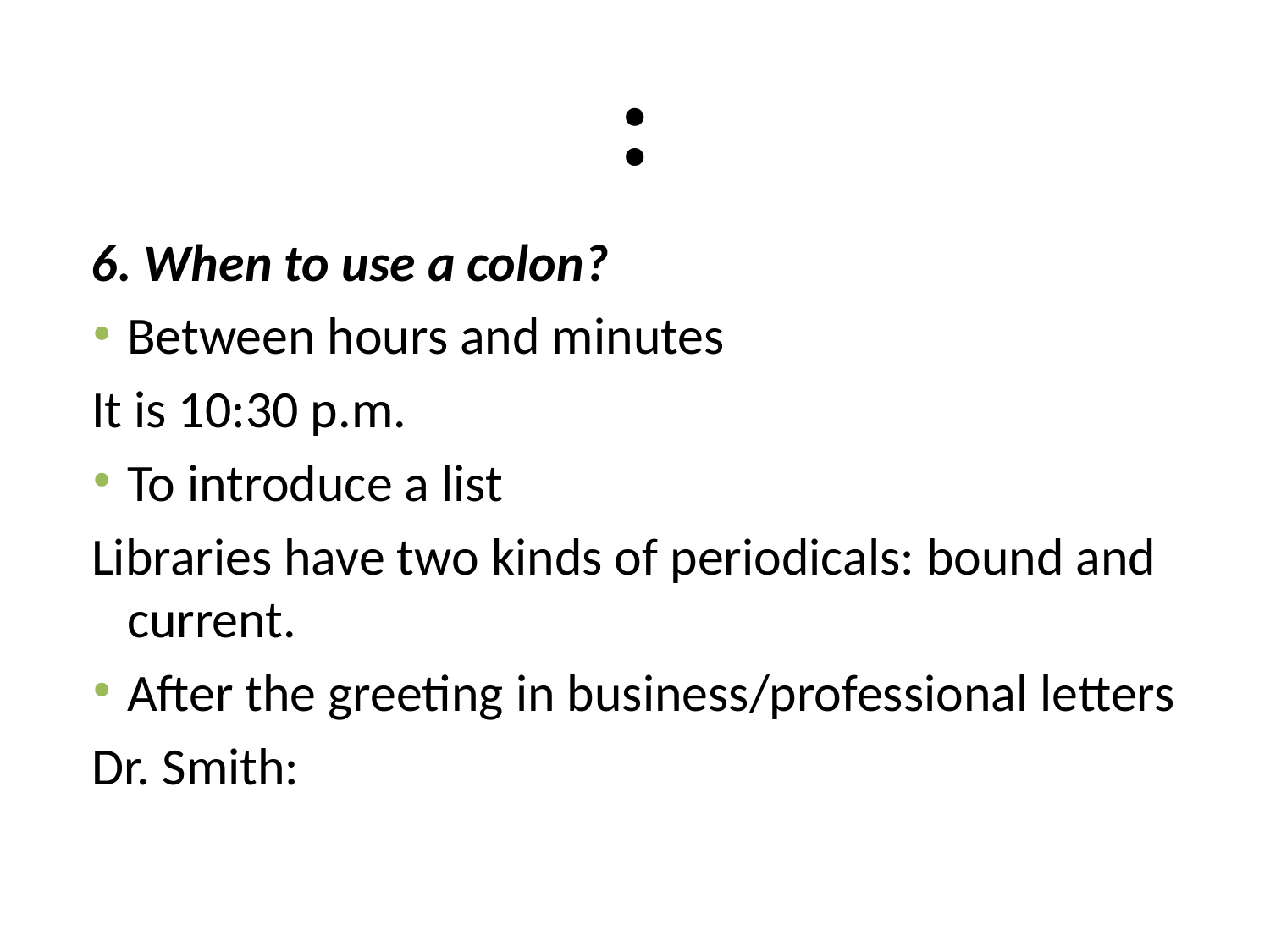

# :
6. When to use a colon?
Between hours and minutes
It is 10:30 p.m.
To introduce a list
Libraries have two kinds of periodicals: bound and current.
After the greeting in business/professional letters
Dr. Smith: